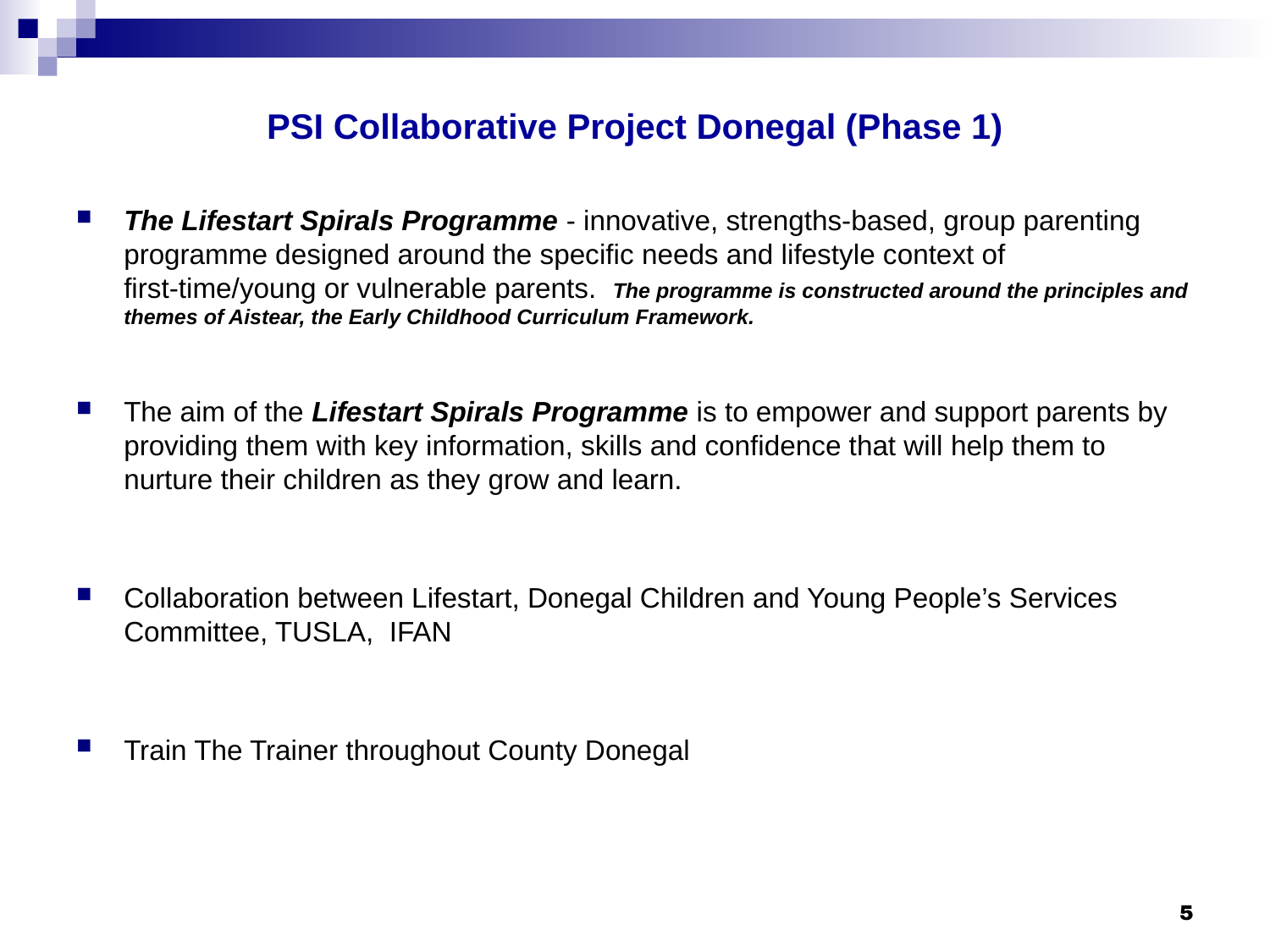

# PSI Collaborative Project Donegal (Phase 1)
The Lifestart Spirals Programme - innovative, strengths-based, group parenting programme designed around the specific needs and lifestyle context of first-time/young or vulnerable parents.  The programme is constructed around the principles and themes of Aistear, the Early Childhood Curriculum Framework.

The aim of the Lifestart Spirals Programme is to empower and support parents by providing them with key information, skills and confidence that will help them to nurture their children as they grow and learn.

Collaboration between Lifestart, Donegal Children and Young People’s Services Committee, TUSLA,  IFAN

Train The Trainer throughout County Donegal
5